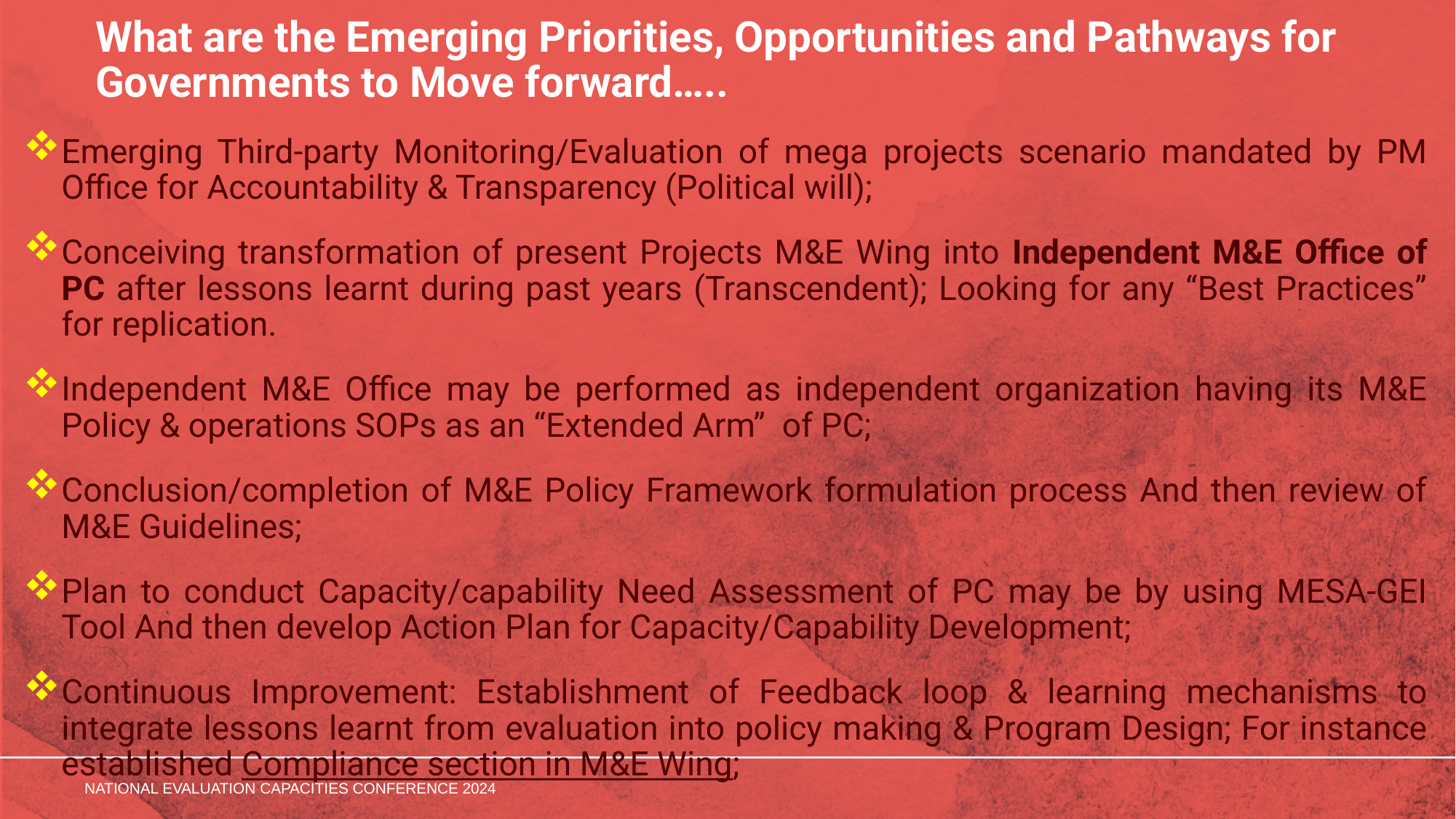

# What are the Emerging Priorities, Opportunities and Pathways for Governments to Move forward…..
Emerging Third-party Monitoring/Evaluation of mega projects scenario mandated by PM Office for Accountability & Transparency (Political will);
Conceiving transformation of present Projects M&E Wing into Independent M&E Office of PC after lessons learnt during past years (Transcendent); Looking for any “Best Practices” for replication.
Independent M&E Office may be performed as independent organization having its M&E Policy & operations SOPs as an “Extended Arm”  of PC;
Conclusion/completion of M&E Policy Framework formulation process And then review of M&E Guidelines;
Plan to conduct Capacity/capability Need Assessment of PC may be by using MESA-GEI Tool And then develop Action Plan for Capacity/Capability Development;
Continuous Improvement: Establishment of Feedback loop & learning mechanisms to integrate lessons learnt from evaluation into policy making & Program Design; For instance established Compliance section in M&E Wing;